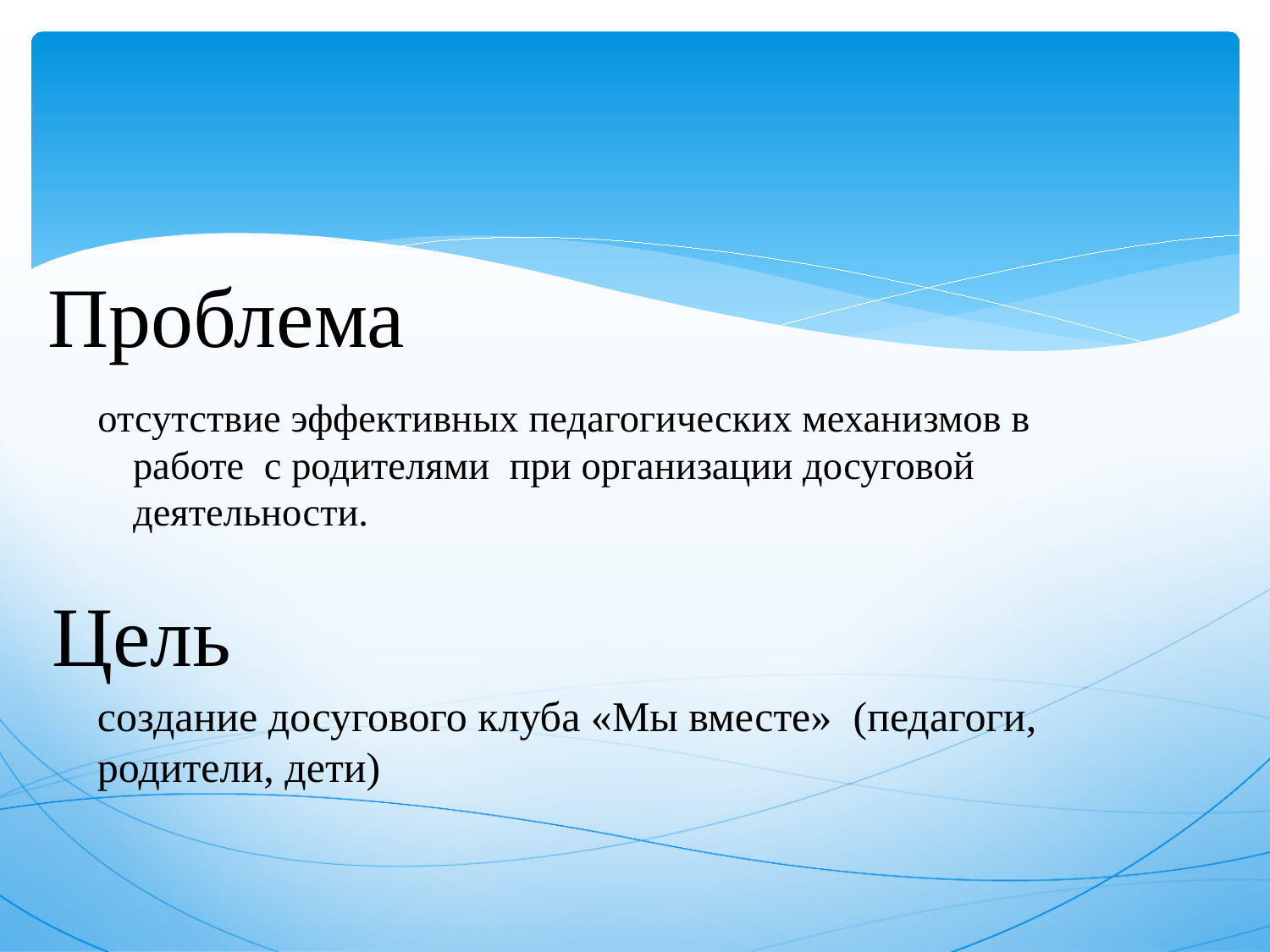

# Проблема

отсутствие эффективных педагогических механизмов в работе  с родителями  при организации досуговой деятельности.
Цель
создание досугового клуба «Мы вместе»  (педагоги, родители, дети)